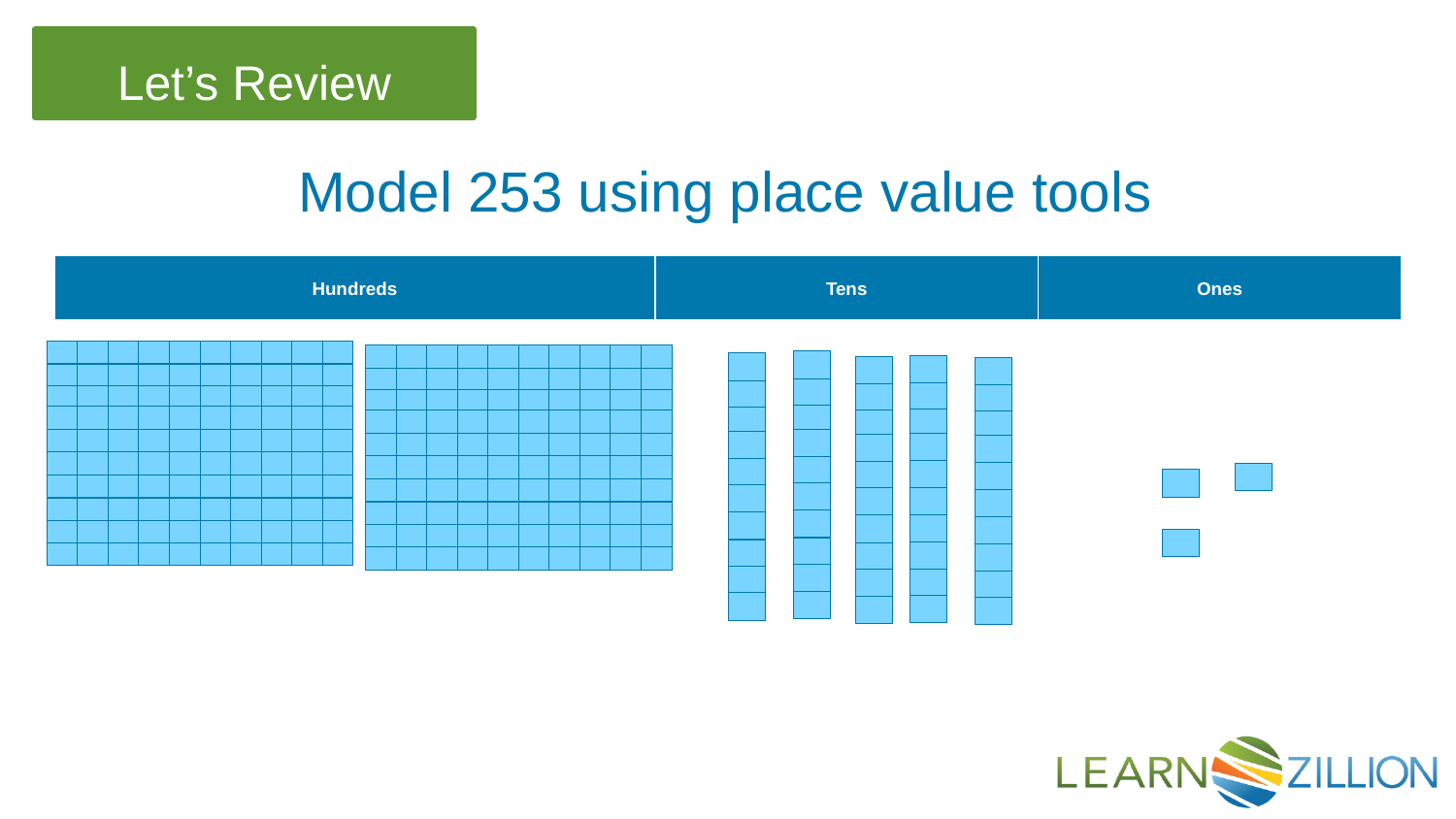

Model 253 using place value tools
| Hundreds | Tens | Ones |
| --- | --- | --- |